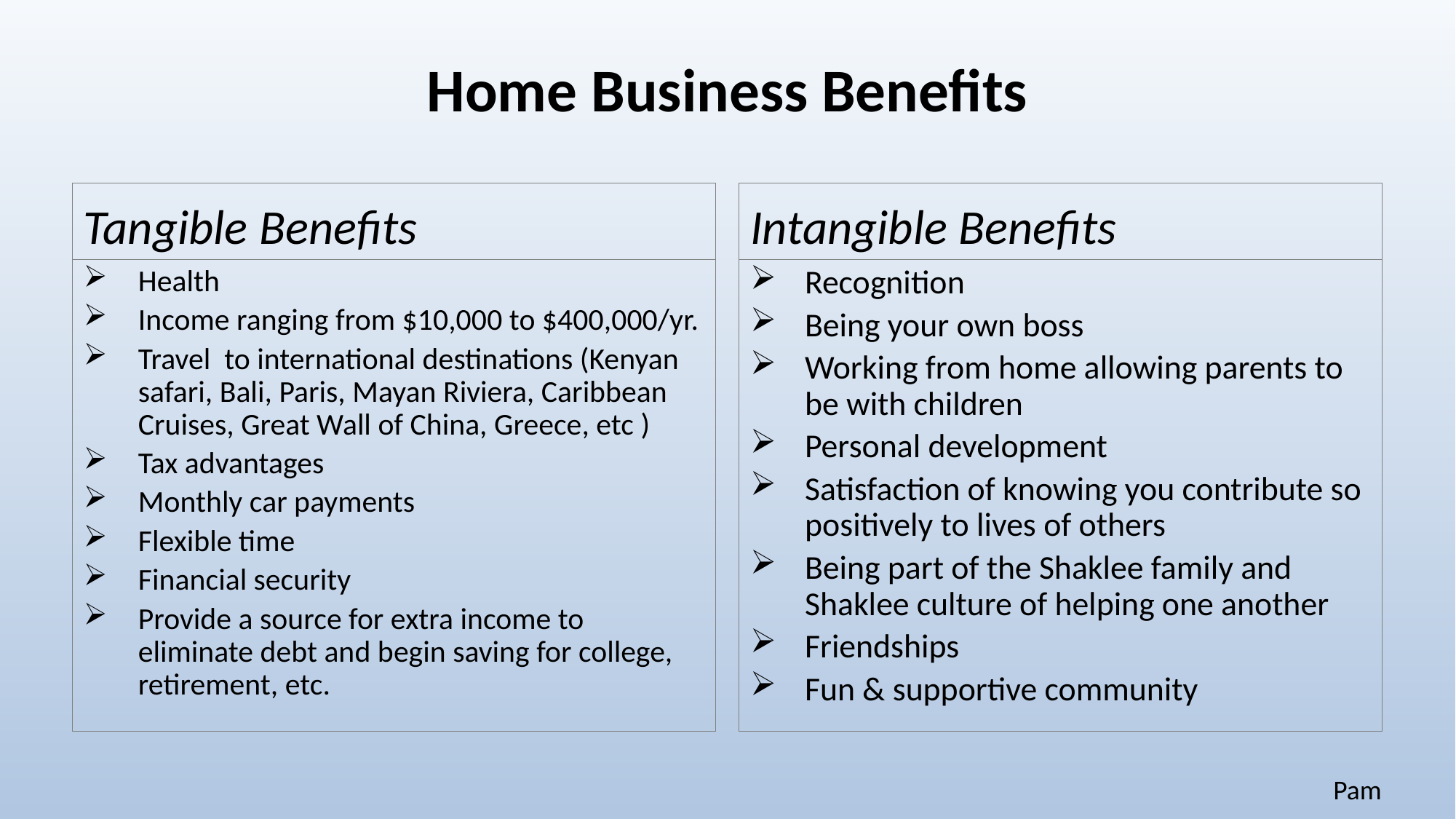

# Home Business Benefits
Tangible Benefits
Intangible Benefits
Health
Income ranging from $10,000 to $400,000/yr.
Travel  to international destinations (Kenyan safari, Bali, Paris, Mayan Riviera, Caribbean Cruises, Great Wall of China, Greece, etc )
Tax advantages
Monthly car payments
Flexible time
Financial security
Provide a source for extra income to eliminate debt and begin saving for college, retirement, etc.

Recognition
Being your own boss
Working from home allowing parents to be with children
Personal development
Satisfaction of knowing you contribute so positively to lives of others
Being part of the Shaklee family and Shaklee culture of helping one another
Friendships
Fun & supportive community

Pam